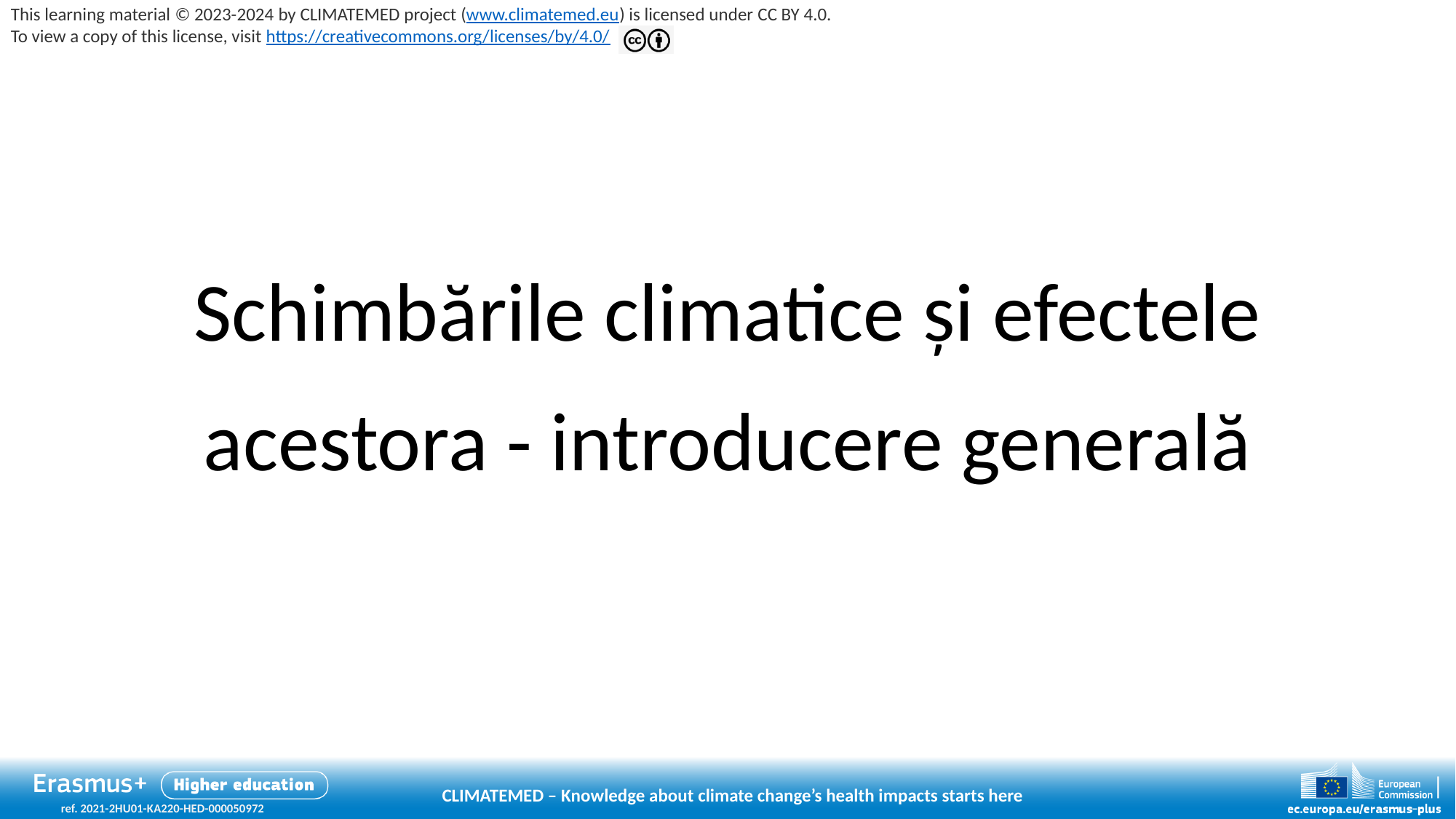

# Schimbările climatice și efectele acestora - introducere generală